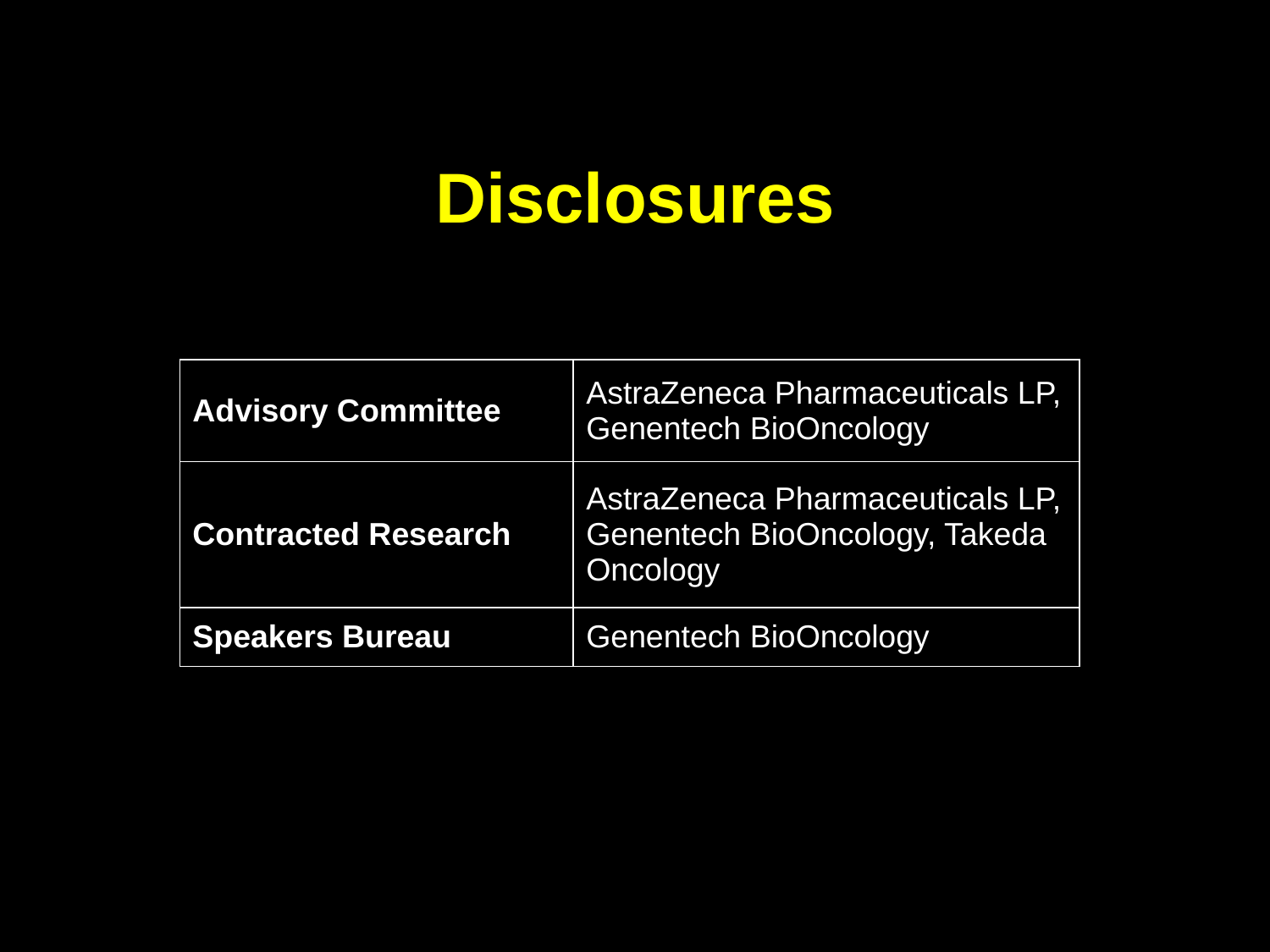

# Disclosures
| Advisory Committee | AstraZeneca Pharmaceuticals LP, Genentech BioOncology |
| --- | --- |
| Contracted Research | AstraZeneca Pharmaceuticals LP, Genentech BioOncology, Takeda Oncology |
| Speakers Bureau | Genentech BioOncology |